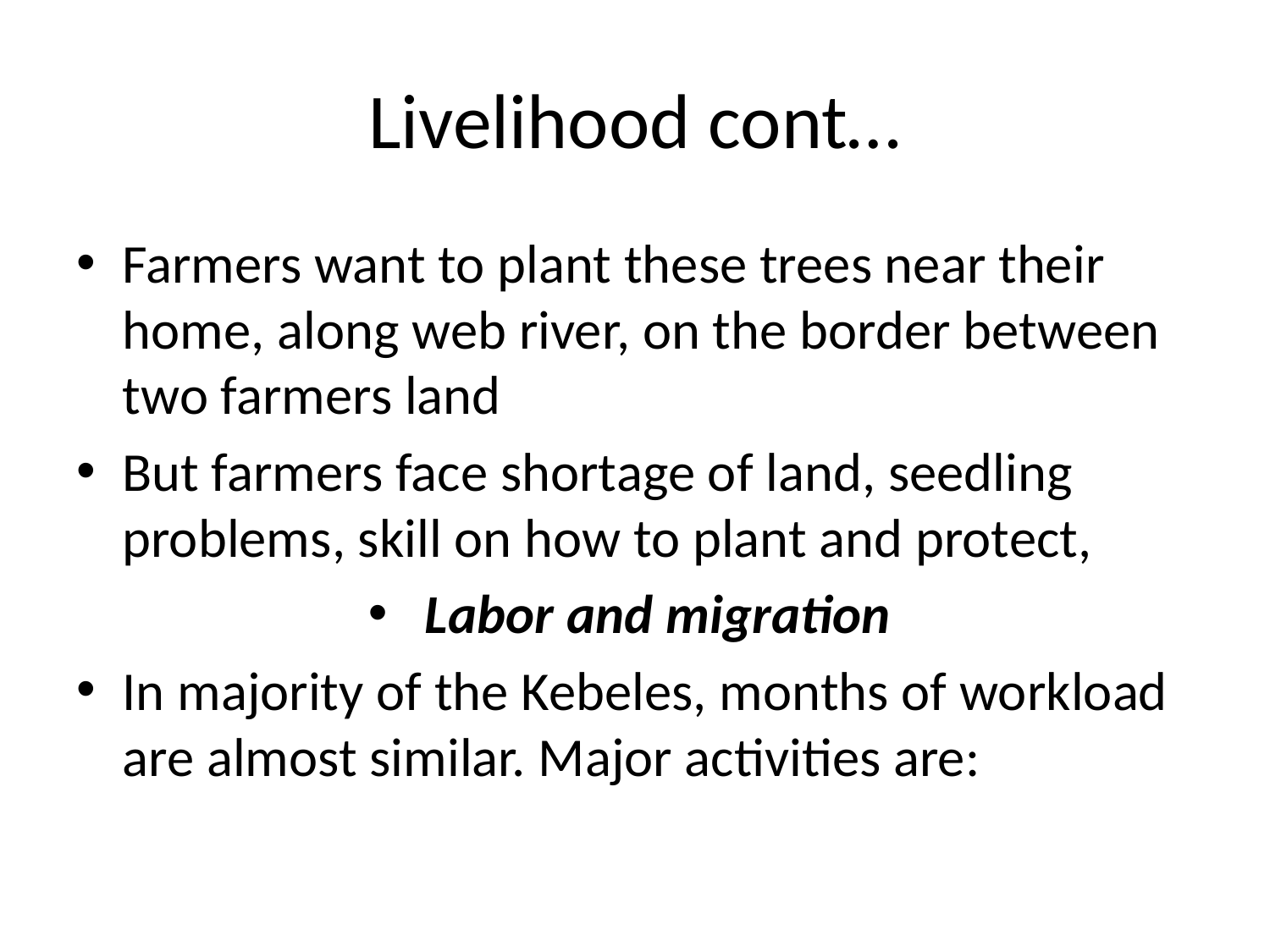

# Livelihood cont…
Farmers want to plant these trees near their home, along web river, on the border between two farmers land
But farmers face shortage of land, seedling problems, skill on how to plant and protect,
Labor and migration
In majority of the Kebeles, months of workload are almost similar. Major activities are: